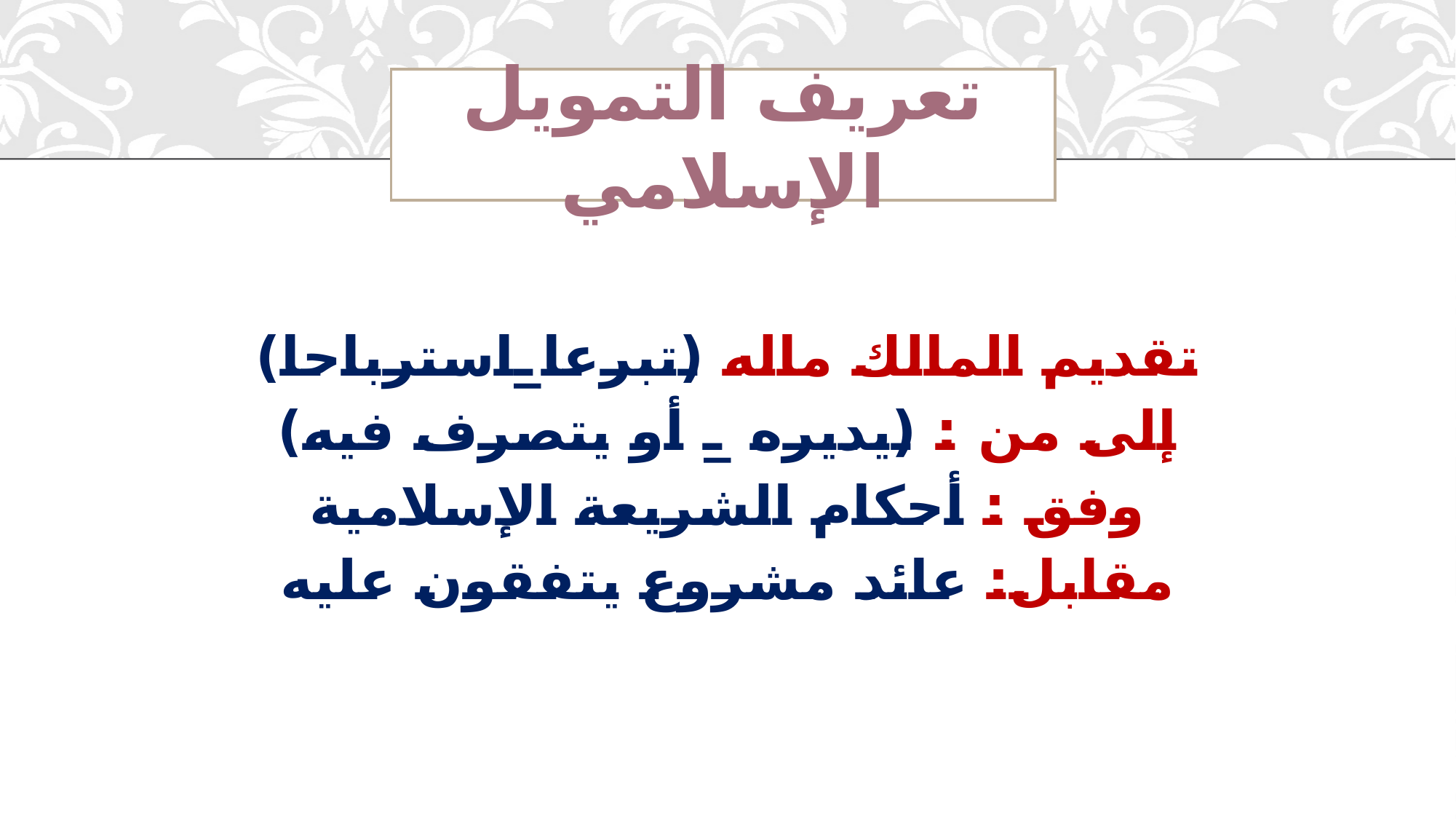

# تعريف التمويل الإسلامي

تقديم المالك ماله (تبرعا_استرباحا)
إلى من : (يديره _ أو يتصرف فيه)
وفق : أحكام الشريعة الإسلامية
مقابل: عائد مشروع يتفقون عليه